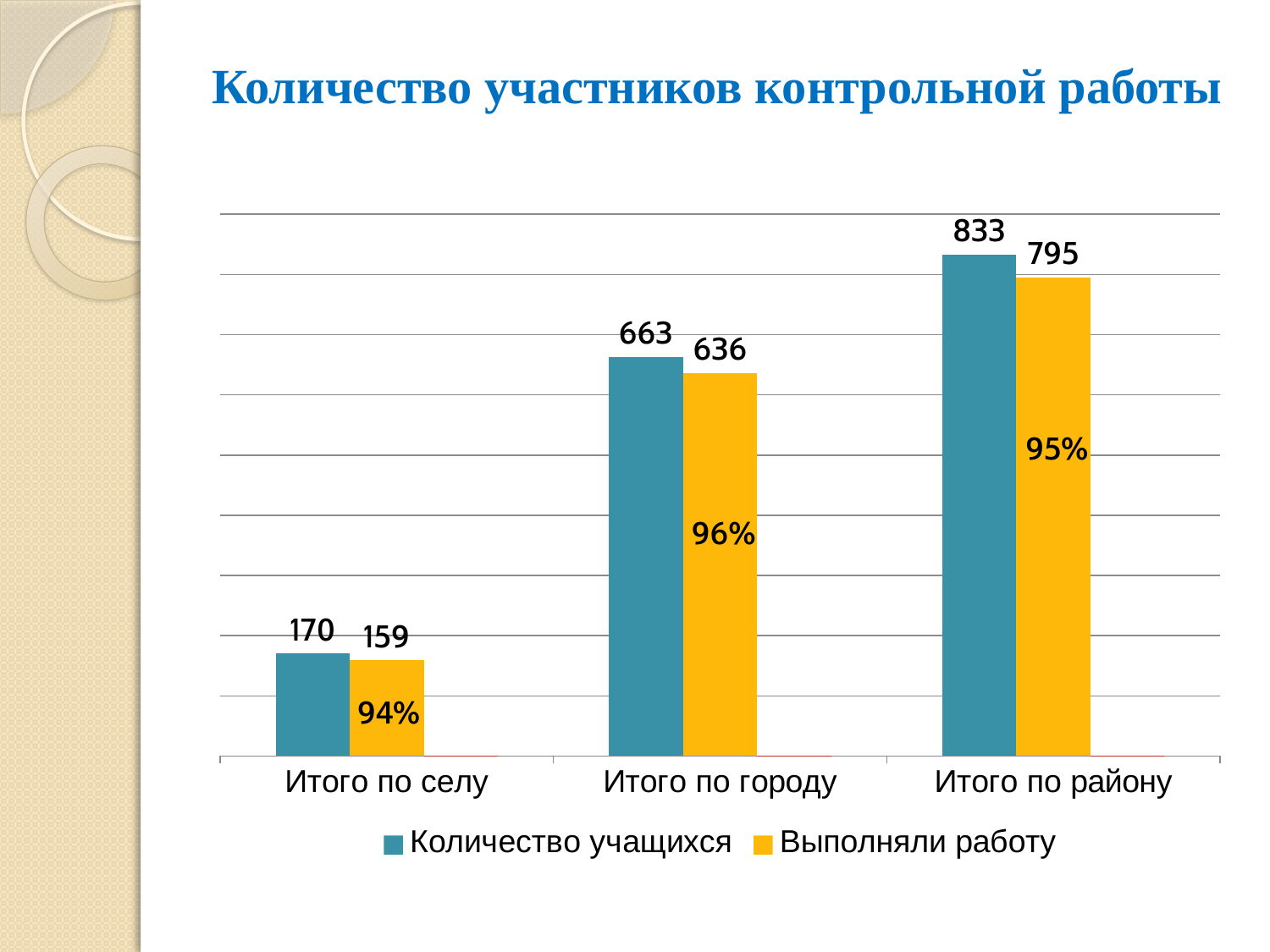

# Количество участников контрольной работы

### Chart

| Category | Количество учащихся | Выполняли работу | Столбец2 |
|---|---|---|---|
| Итого по селу | 170.0 | 159.0 | 0.9352941176470588 |
| Итого по городу | 663.0 | 636.0 | 0.9592760180995482 |
| Итого по району | 833.0 | 795.0 | 0.9543817527010806 |